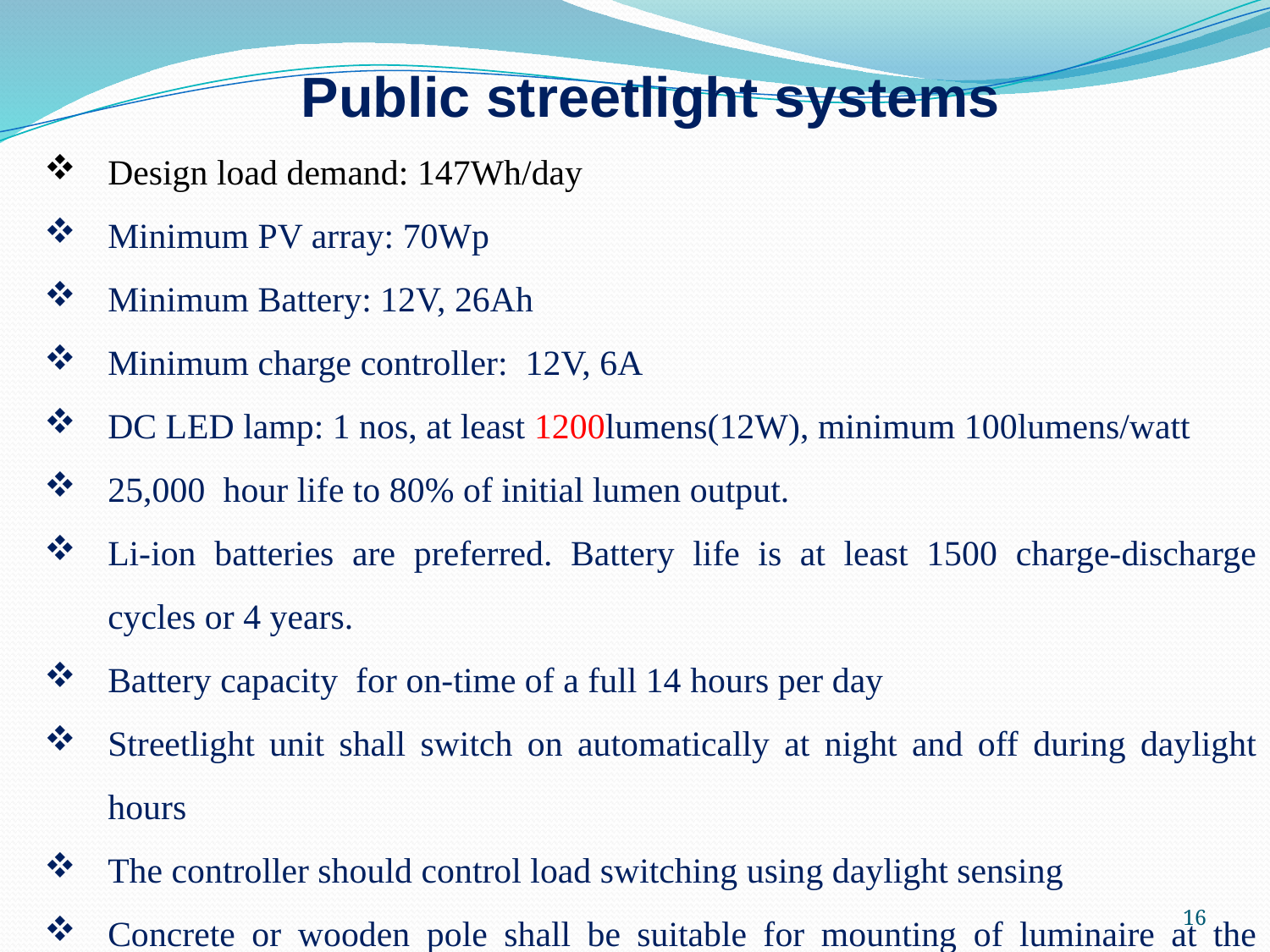

Public streetlight systems
Design load demand: 147Wh/day
Minimum PV array: 70Wp
Minimum Battery: 12V, 26Ah
Minimum charge controller:  12V, 6A
DC LED lamp: 1 nos, at least 1200lumens(12W), minimum 100lumens/watt
25,000  hour life to 80% of initial lumen output.
Li-ion batteries are preferred. Battery life is at least 1500 charge-discharge cycles or 4 years.
Battery capacity  for on-time of a full 14 hours per day
Streetlight unit shall switch on automatically at night and off during daylight hours
The controller should control load switching using daylight sensing
Concrete or wooden pole shall be suitable for mounting of luminaire at the sepecifie 5m heigh above ground level

16